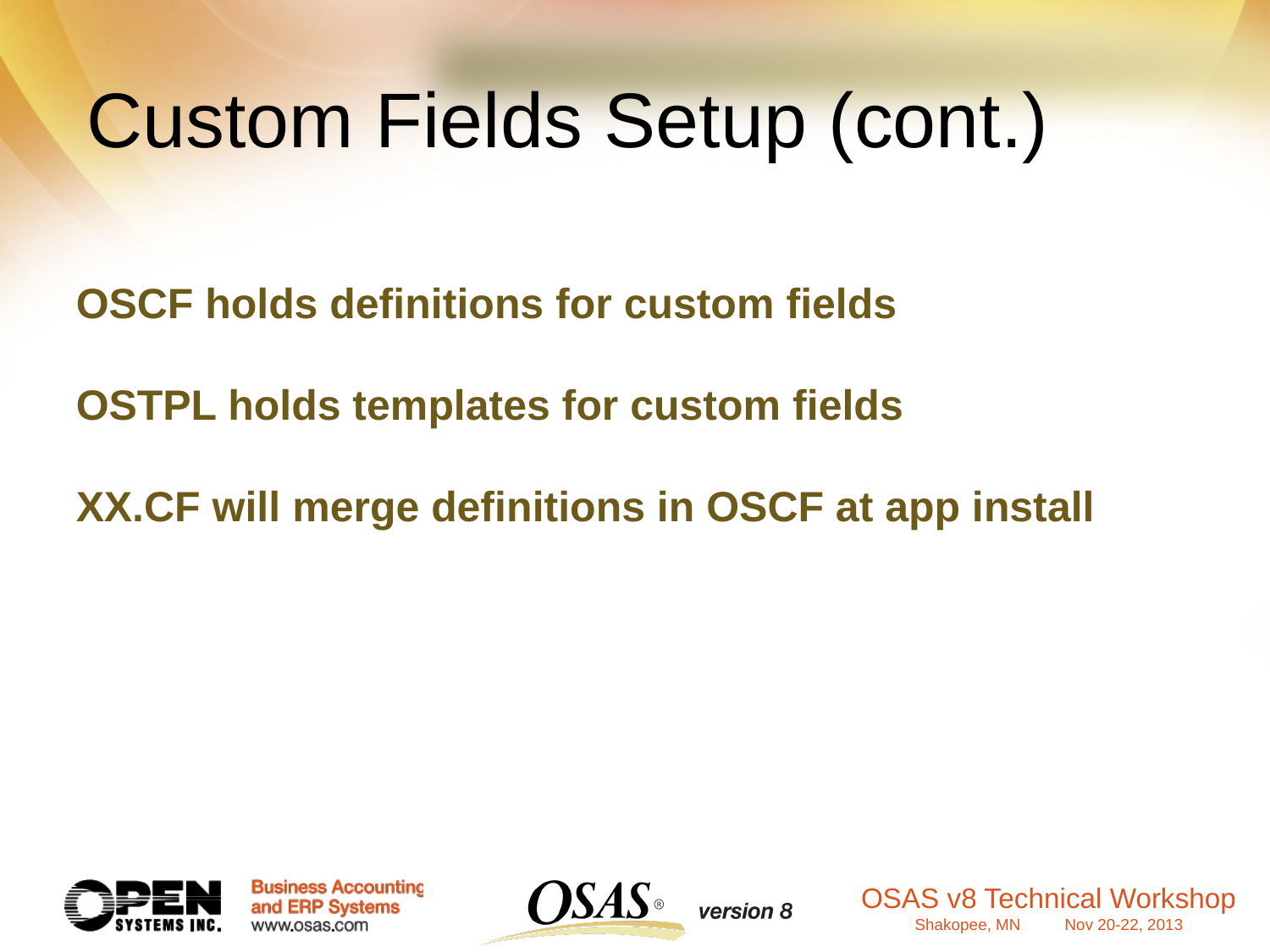

Custom Fields Setup (cont.)
OSCF holds definitions for custom fields

OSTPL holds templates for custom fields

XX.CF will merge definitions in OSCF at app install